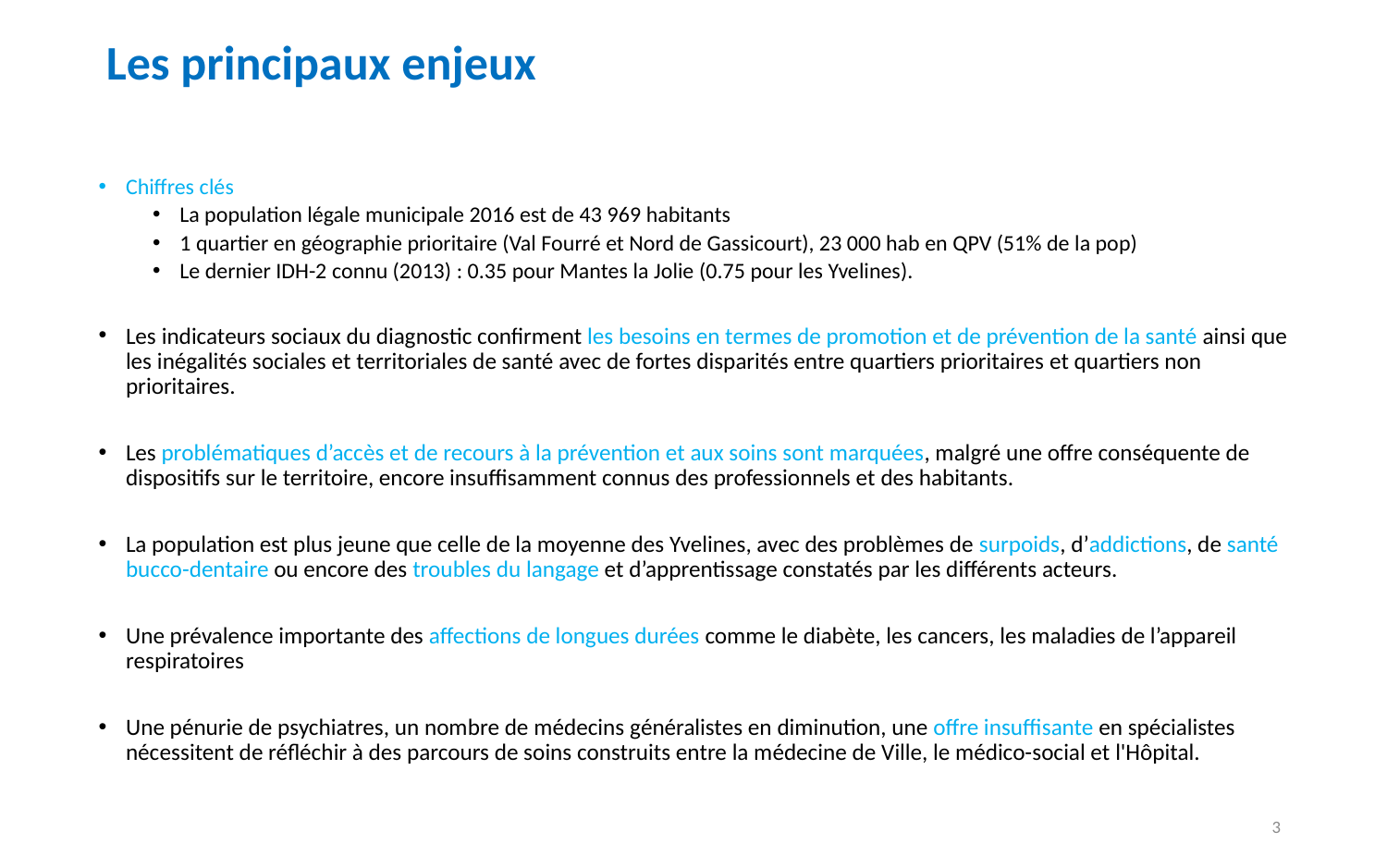

# Les principaux enjeux
Chiffres clés
La population légale municipale 2016 est de 43 969 habitants
1 quartier en géographie prioritaire (Val Fourré et Nord de Gassicourt), 23 000 hab en QPV (51% de la pop)
Le dernier IDH-2 connu (2013) : 0.35 pour Mantes la Jolie (0.75 pour les Yvelines).

Les indicateurs sociaux du diagnostic confirment les besoins en termes de promotion et de prévention de la santé ainsi que les inégalités sociales et territoriales de santé avec de fortes disparités entre quartiers prioritaires et quartiers non prioritaires.

Les problématiques d’accès et de recours à la prévention et aux soins sont marquées, malgré une offre conséquente de dispositifs sur le territoire, encore insuffisamment connus des professionnels et des habitants.

La population est plus jeune que celle de la moyenne des Yvelines, avec des problèmes de surpoids, d’addictions, de santé bucco-dentaire ou encore des troubles du langage et d’apprentissage constatés par les différents acteurs.

Une prévalence importante des affections de longues durées comme le diabète, les cancers, les maladies de l’appareil respiratoires

Une pénurie de psychiatres, un nombre de médecins généralistes en diminution, une offre insuffisante en spécialistes nécessitent de réfléchir à des parcours de soins construits entre la médecine de Ville, le médico-social et l'Hôpital.

3